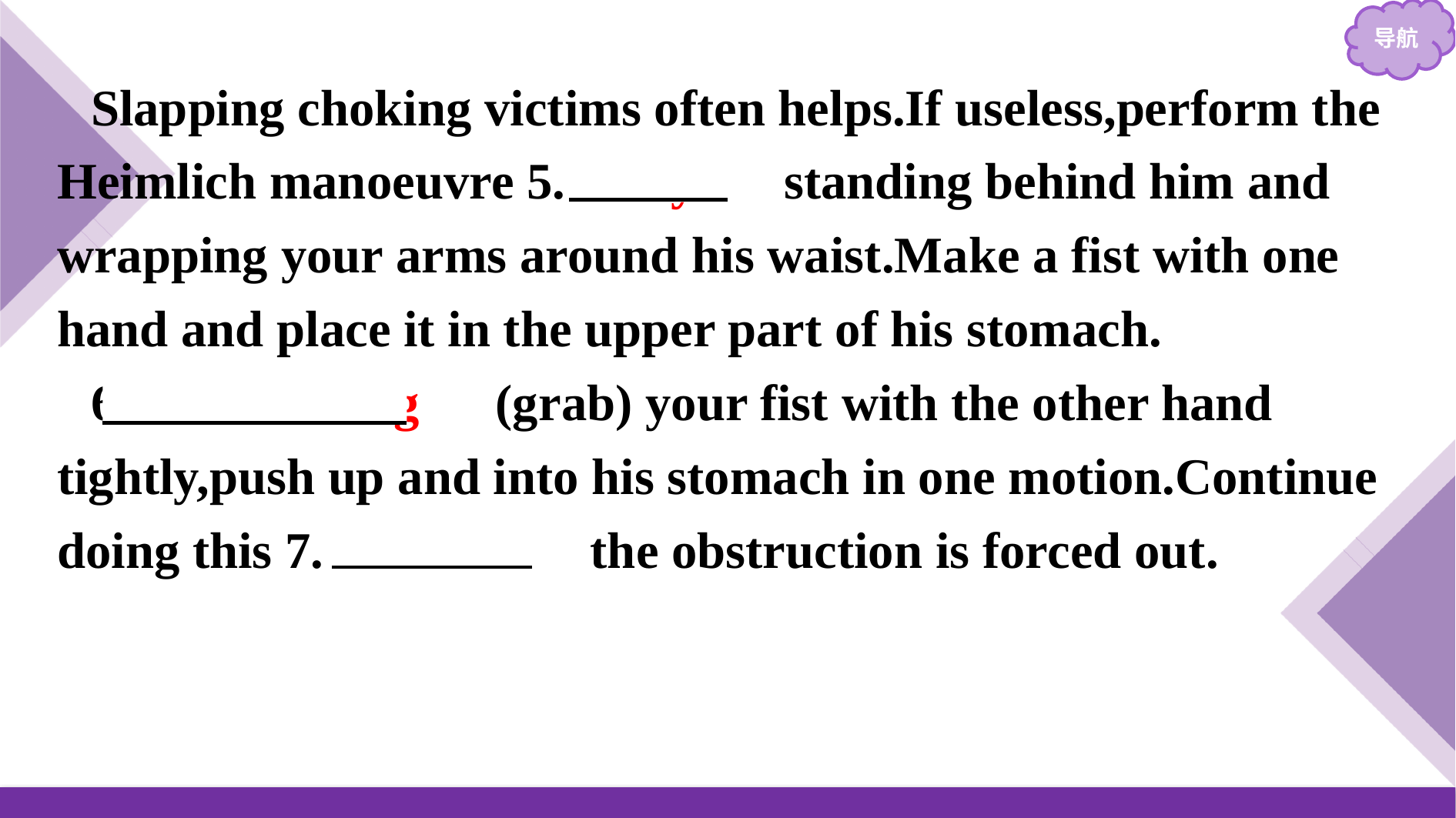

Slapping choking victims often helps.If useless,perform the Heimlich manoeuvre 5.　by　 standing behind him and wrapping your arms around his waist.Make a fist with one hand and place it in the upper part of his stomach.
6.　Grabbing　(grab) your fist with the other hand tightly,push up and into his stomach in one motion.Continue doing this 7.　until　 the obstruction is forced out.